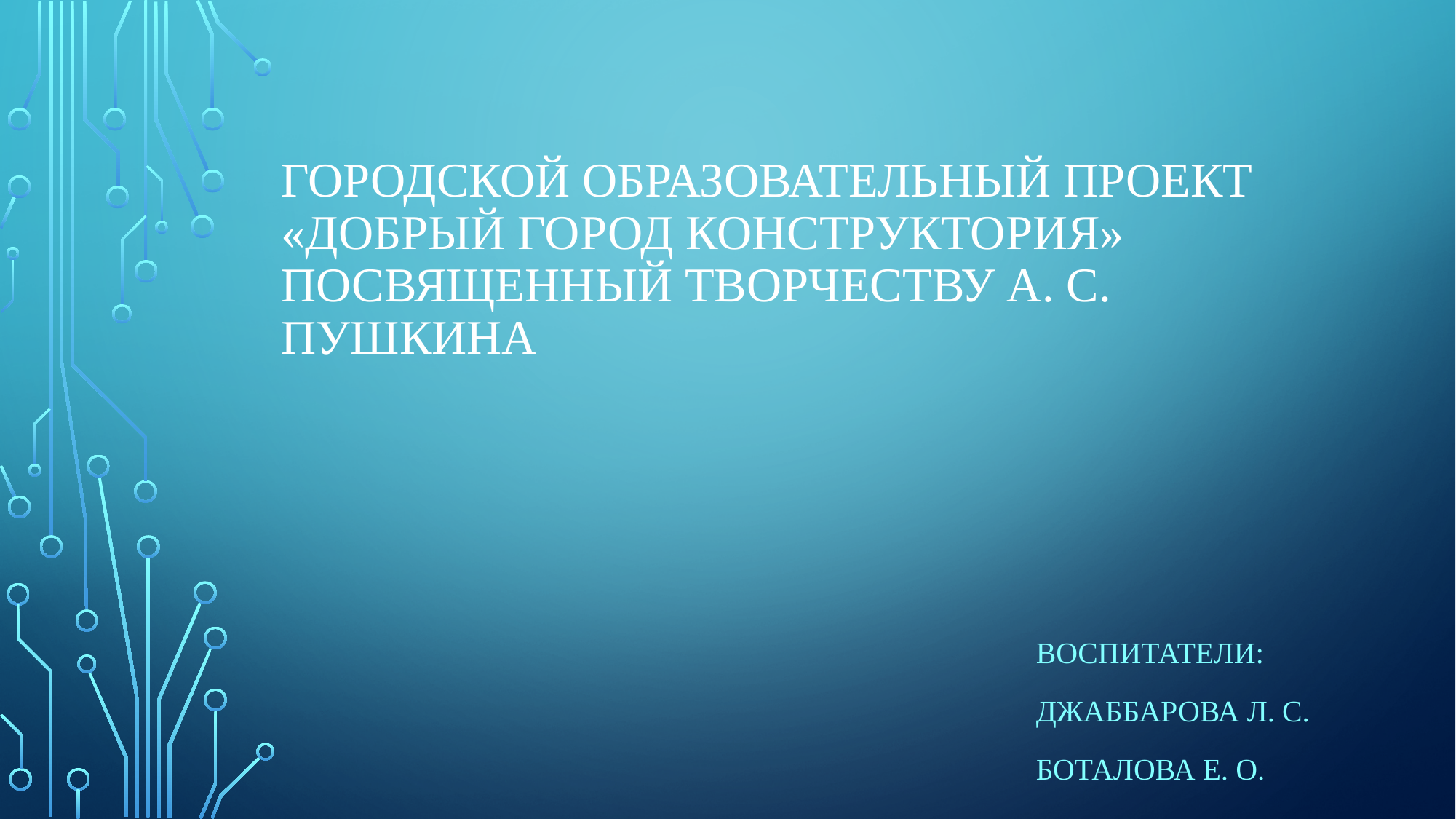

# Городской образовательный проект «Добрый город КОНСТРУКТОРиЯ» Посвященный творчеству А. С. Пушкина
Воспитатели:
Джаббарова Л. С.
Боталова Е. О.